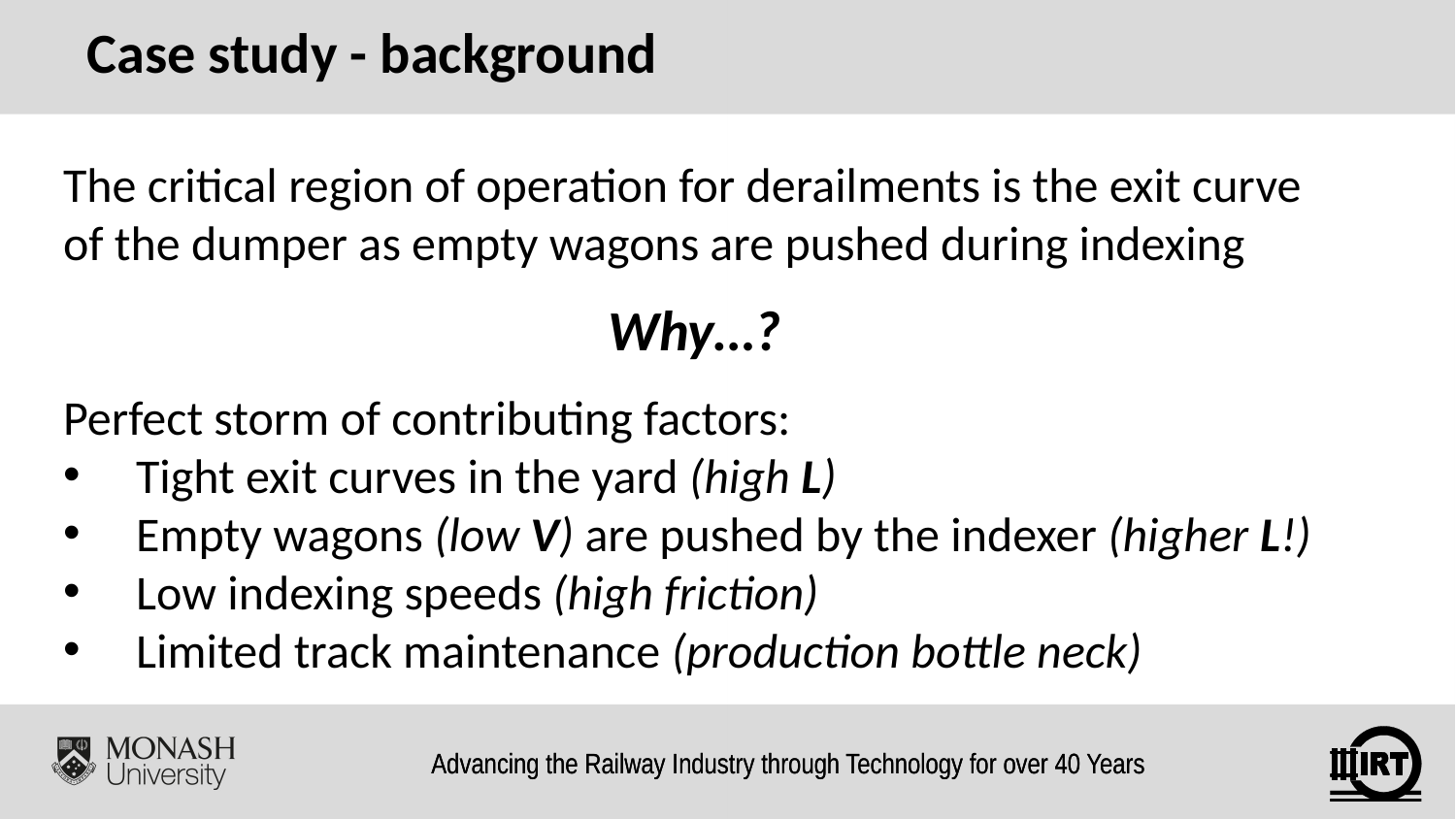

Case study - background
The critical region of operation for derailments is the exit curve of the dumper as empty wagons are pushed during indexing

Why…?

Perfect storm of contributing factors:
Tight exit curves in the yard (high L)
Empty wagons (low V) are pushed by the indexer (higher L!)
Low indexing speeds (high friction)
Limited track maintenance (production bottle neck)